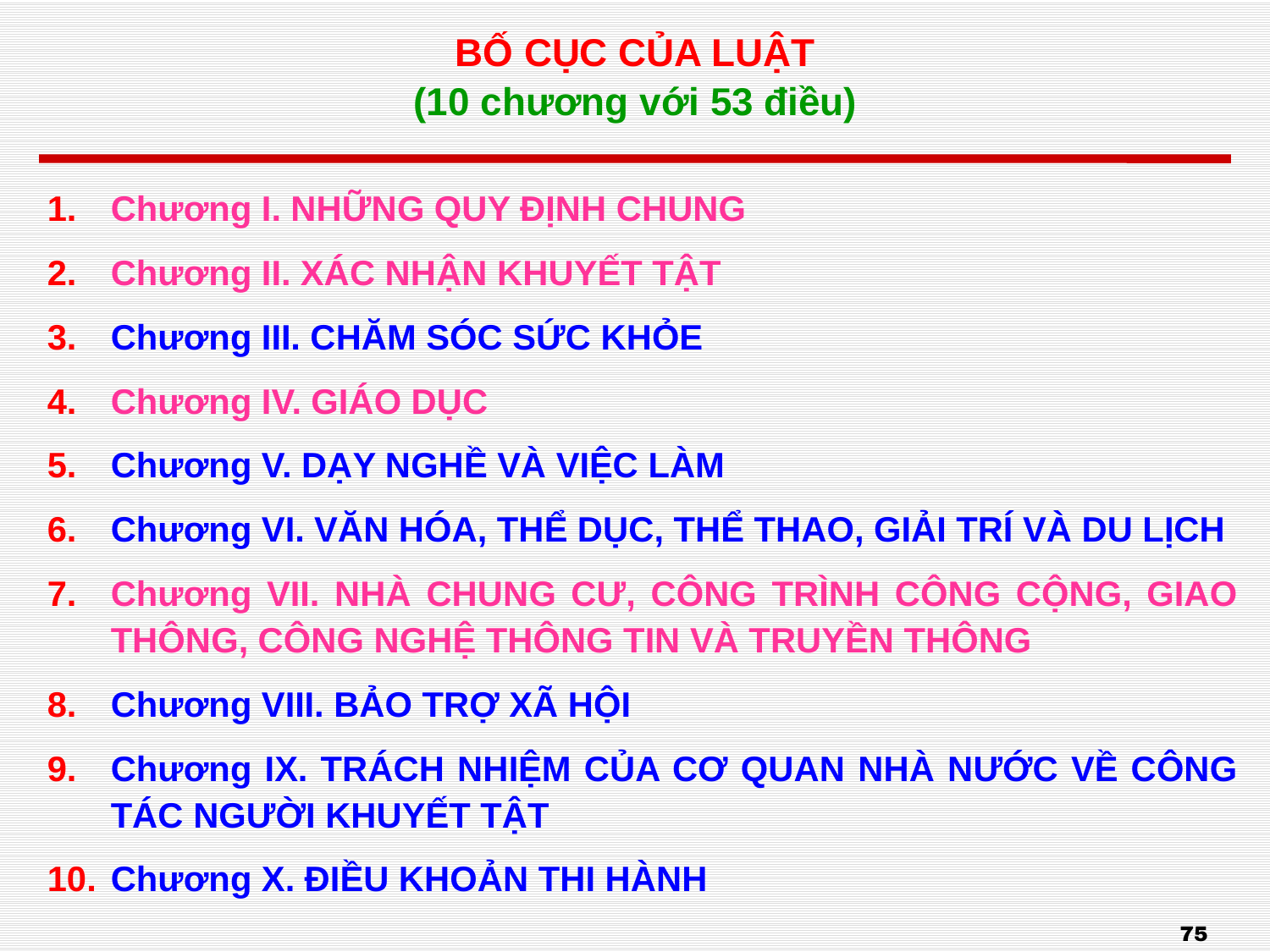

# BỐ CỤC CỦA LUẬT (10 chương với 53 điều)
Chương I. NHỮNG QUY ĐỊNH CHUNG
Chương II. XÁC NHẬN KHUYẾT TẬT
Chương III. CHĂM SÓC SỨC KHỎE
Chương IV. GIÁO DỤC
Chương V. DẠY NGHỀ VÀ VIỆC LÀM
Chương VI. VĂN HÓA, THỂ DỤC, THỂ THAO, GIẢI TRÍ VÀ DU LỊCH
Chương VII. NHÀ CHUNG CƯ, CÔNG TRÌNH CÔNG CỘNG, GIAO THÔNG, CÔNG NGHỆ THÔNG TIN VÀ TRUYỀN THÔNG
Chương VIII. BẢO TRỢ XÃ HỘI
Chương IX. TRÁCH NHIỆM CỦA CƠ QUAN NHÀ NƯỚC VỀ CÔNG TÁC NGƯỜI KHUYẾT TẬT
Chương X. ĐIỀU KHOẢN THI HÀNH